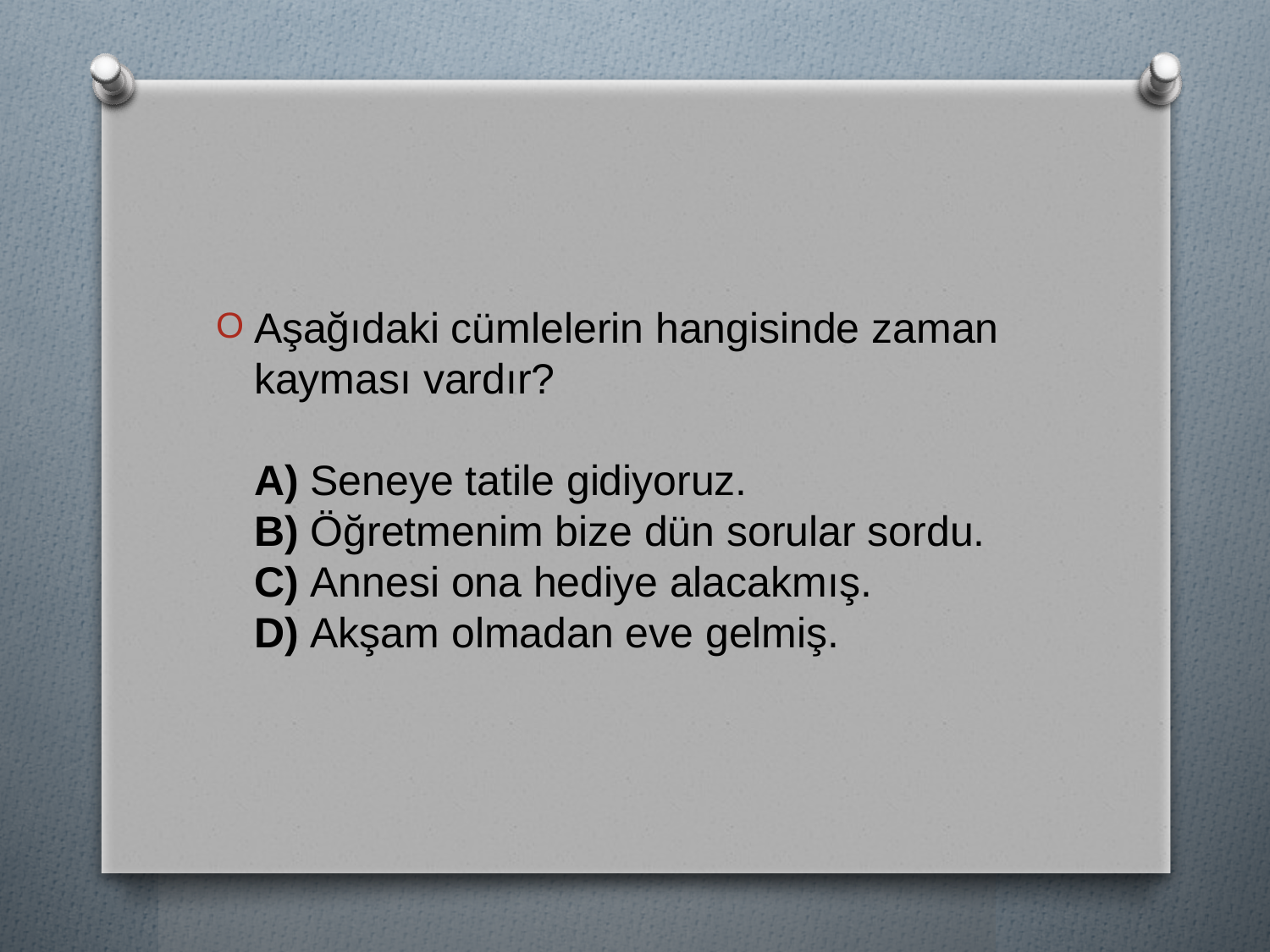

#
Aşağıdaki cümlelerin hangisinde zaman kayması vardır? 
A) Seneye tatile gidiyoruz. 
B) Öğretmenim bize dün sorular sordu. 
C) Annesi ona hediye alacakmış. 
D) Akşam olmadan eve gelmiş.